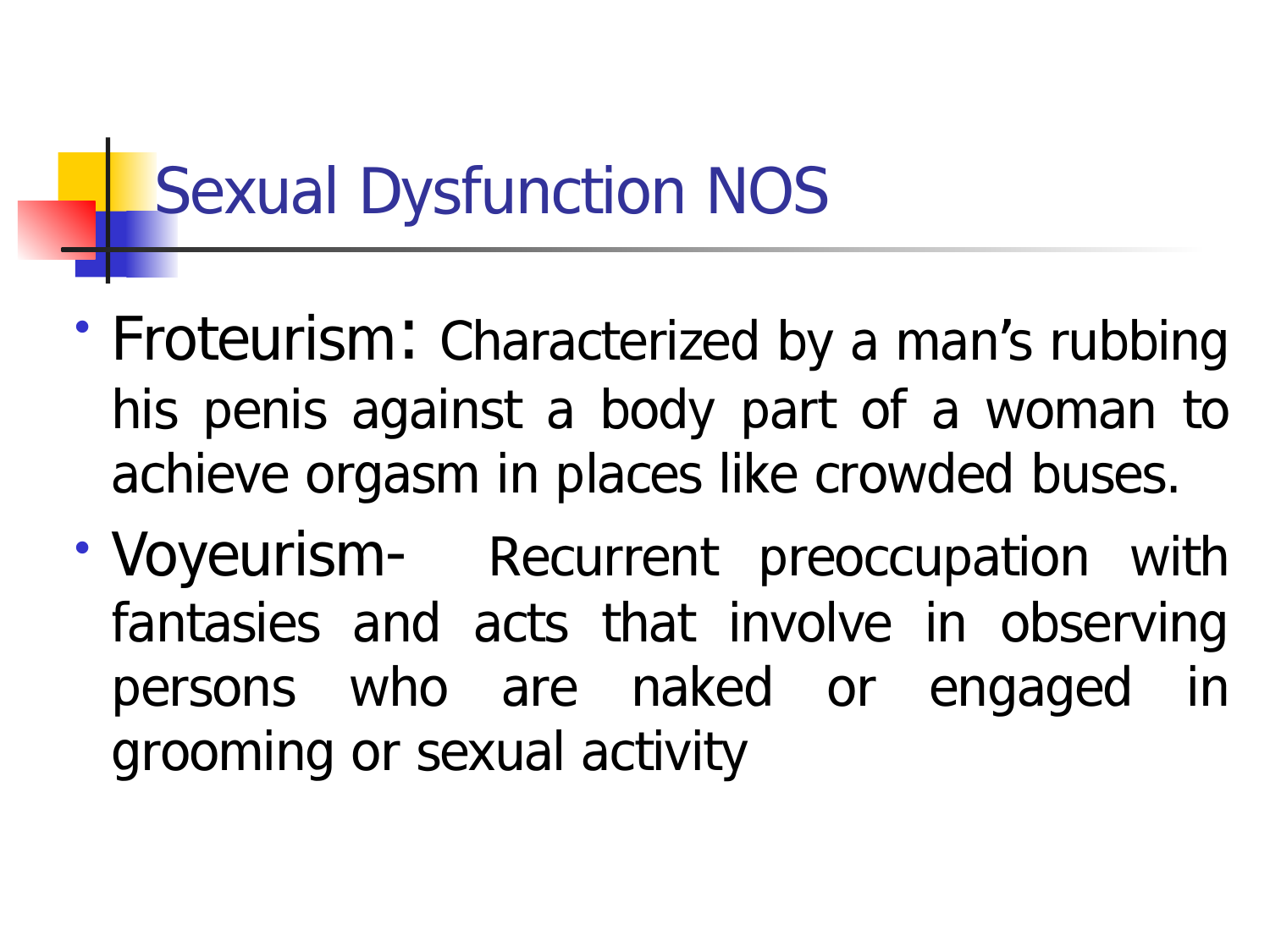

# Sexual Dysfunction NOS
Froteurism: Characterized by a man’s rubbing his penis against a body part of a woman to achieve orgasm in places like crowded buses.
Voyeurism-  Recurrent preoccupation with fantasies and acts that involve in observing persons who are naked or engaged in grooming or sexual activity